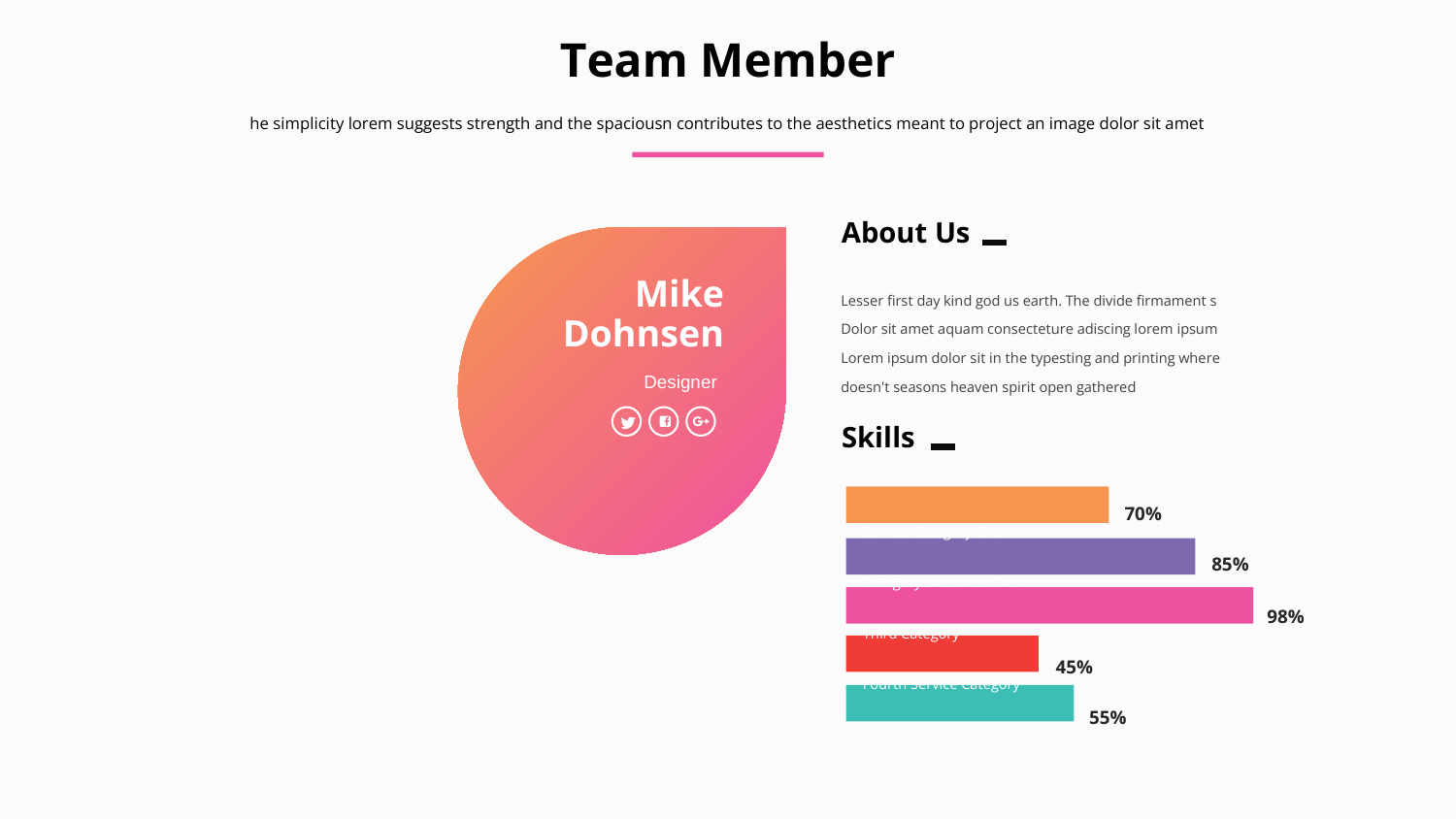

Team Member
he simplicity lorem suggests strength and the spaciousn contributes to the aesthetics meant to project an image dolor sit amet

About Us

Lesser first day kind god us earth. The divide firmament s
Dolor sit amet aquam consecteture adiscing lorem ipsum
Lorem ipsum dolor sit in the typesting and printing where
doesn't seasons heaven spirit open gathered
Mike
Dohnsen
Designer

Skills
70%
Service Category One
Category of Service Two
Third Category
Fourth Service Category
Category of Service 5

85%

98%

45%

55%